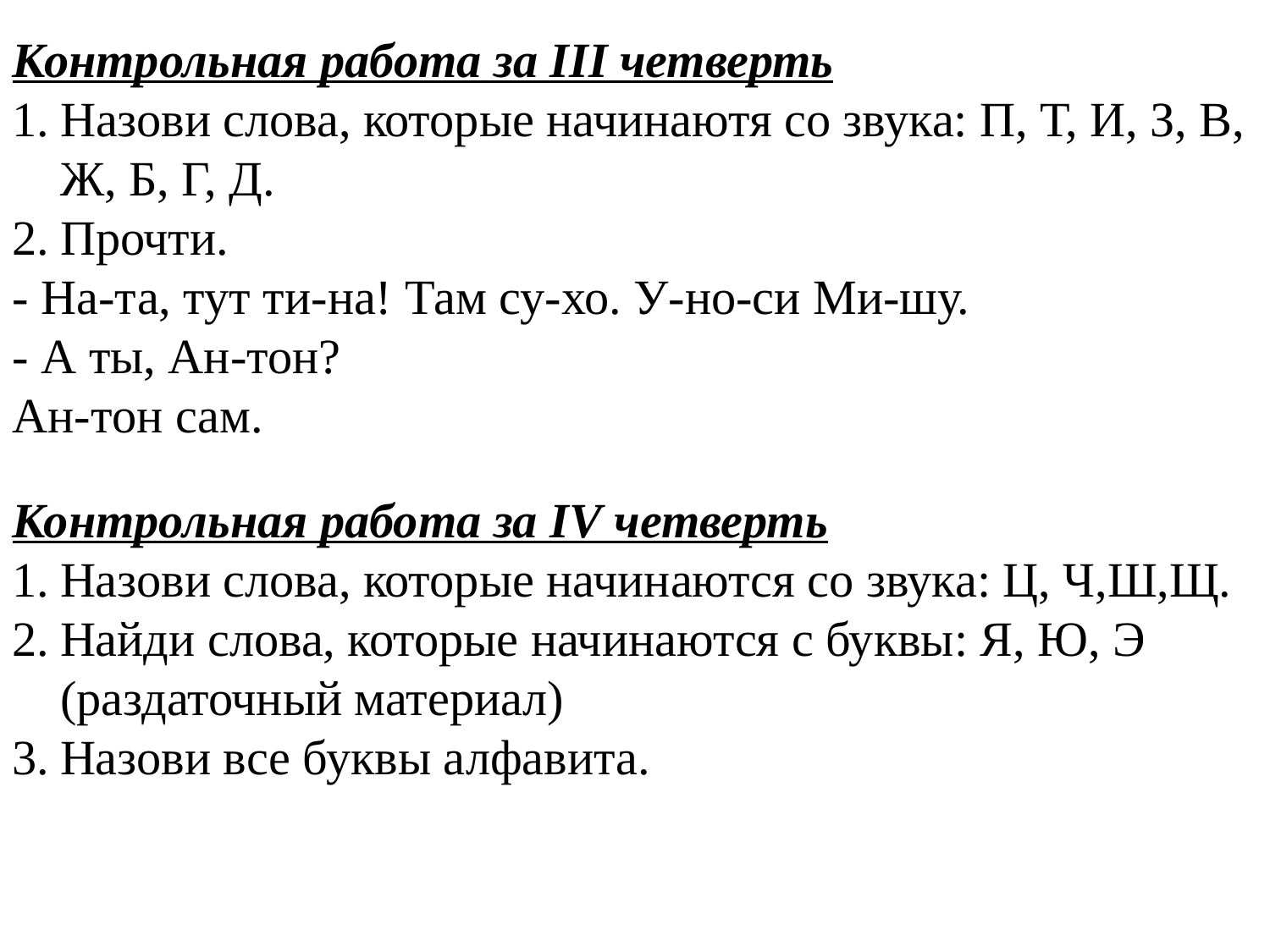

Контрольная работа за III четверть
Назови слова, которые начинаютя со звука: П, Т, И, З, В, Ж, Б, Г, Д.
Прочти.
- На-та, тут ти-на! Там су-хо. У-но-си Ми-шу.
- А ты, Ан-тон?
Ан-тон сам.
Контрольная работа за IV четверть
Назови слова, которые начинаются со звука: Ц, Ч,Ш,Щ.
Найди слова, которые начинаются с буквы: Я, Ю, Э (раздаточный материал)
Назови все буквы алфавита.